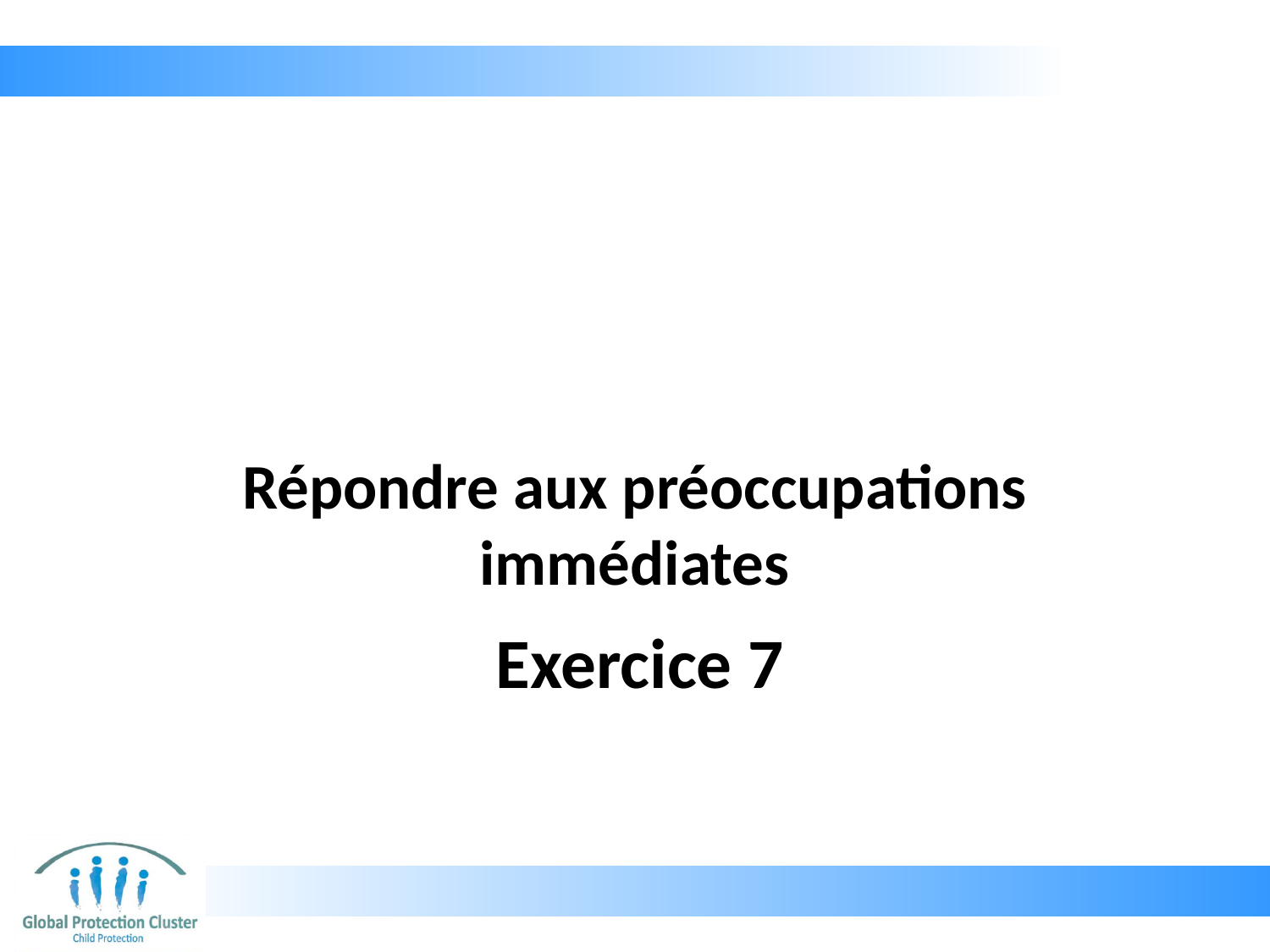

Répondre aux préoccupations immédiates
# Exercice 7